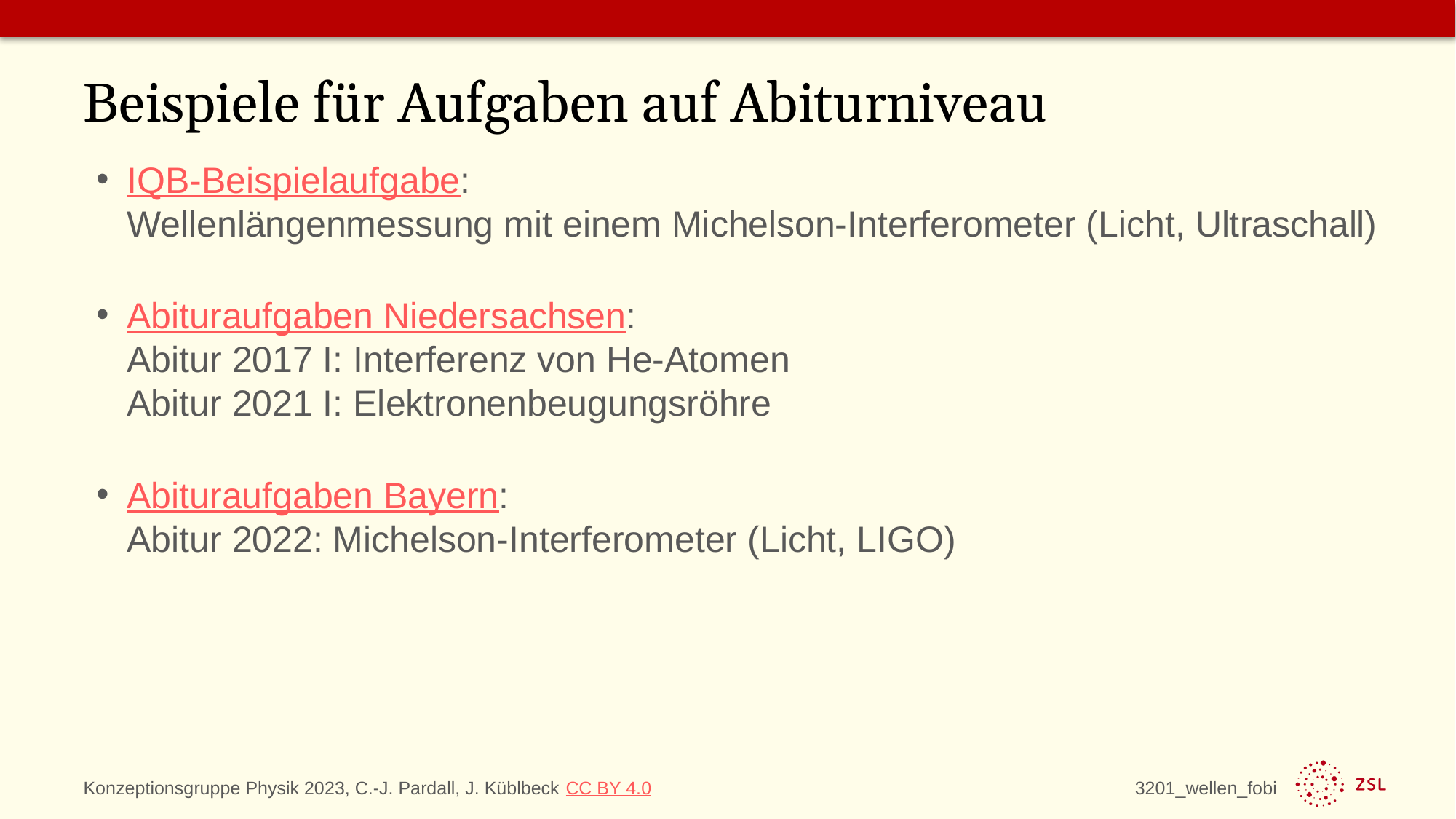

# Beispiele für Aufgaben auf Abiturniveau
IQB-Beispielaufgabe:
Wellenlängenmessung mit einem Michelson-Interferometer (Licht, Ultraschall)
Abituraufgaben Niedersachsen:
Abitur 2017 I: Interferenz von He-Atomen
Abitur 2021 I: Elektronenbeugungsröhre
Abituraufgaben Bayern:
Abitur 2022: Michelson-Interferometer (Licht, LIGO)